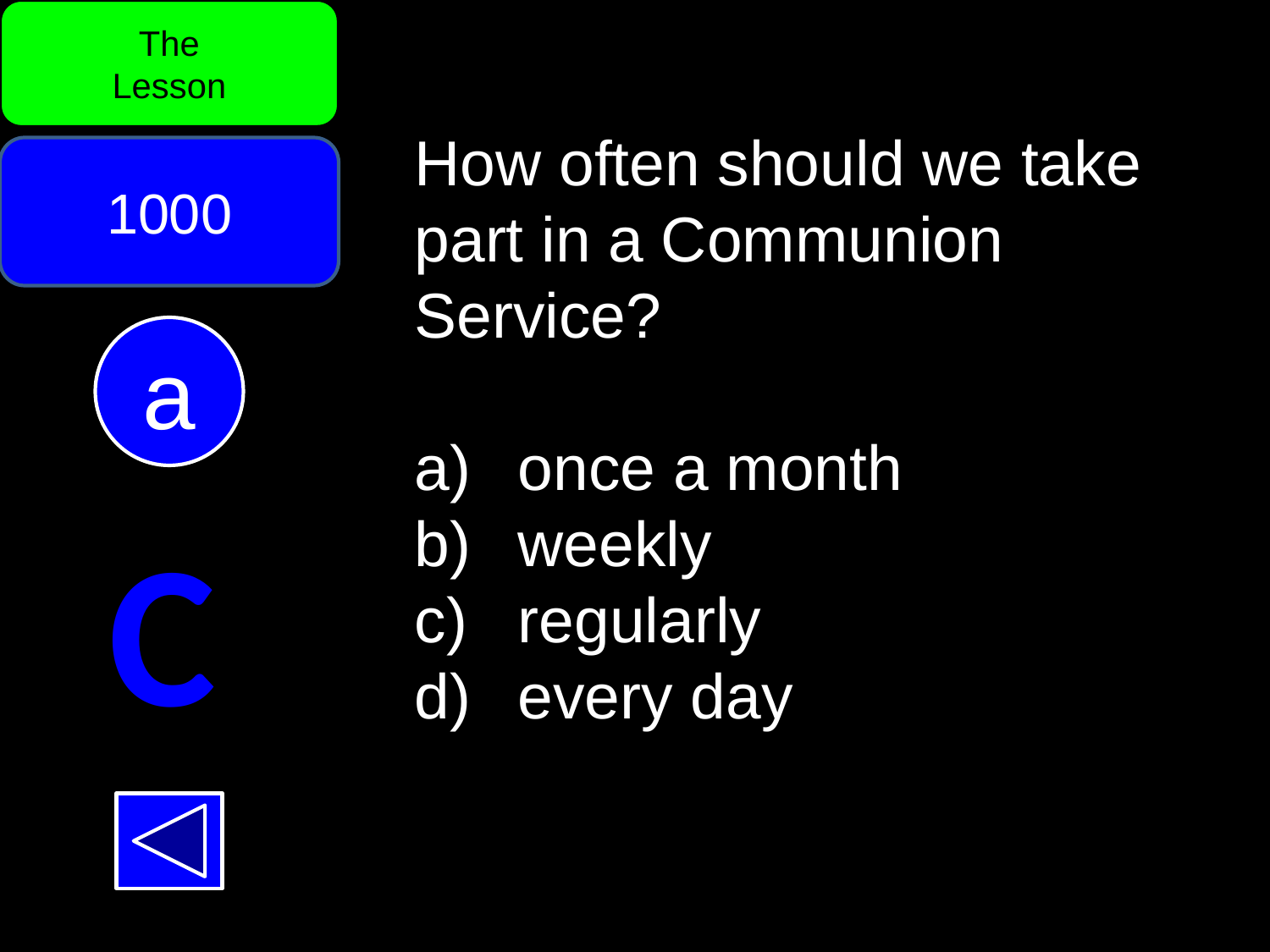

The
Lesson
How often should we take part in a Communion Service?

once a month
weekly
regularly
every day

1000
a
C